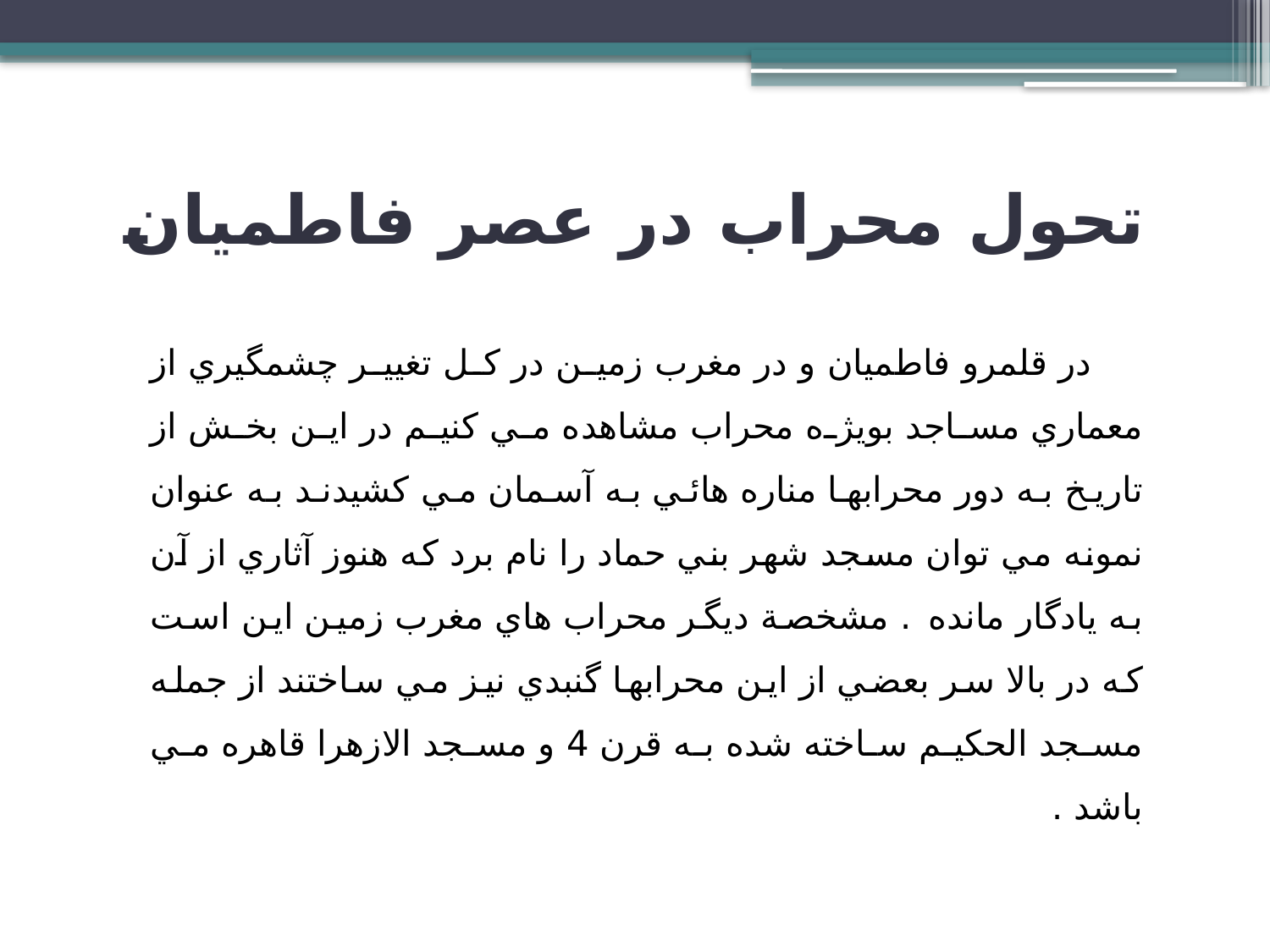

# تحول محراب در عصر فاطميان
    در قلمرو فاطميان و در مغرب زمين در كل تغيير چشمگيري از معماري مساجد بويژه محراب مشاهده مي كنيم در اين بخش از تاريخ به دور محرابها مناره هائي به آسمان مي كشيدند به عنوان نمونه مي توان مسجد شهر بني حماد را نام برد كه هنوز آثاري از آن به يادگار مانده . مشخصة ديگر محراب هاي مغرب زمين اين است كه در بالا سر بعضي از اين محرابها گنبدي نيز مي ساختند از جمله مسجد الحكيم ساخته شده به قرن 4 و مسجد الازهرا قاهره مي باشد .